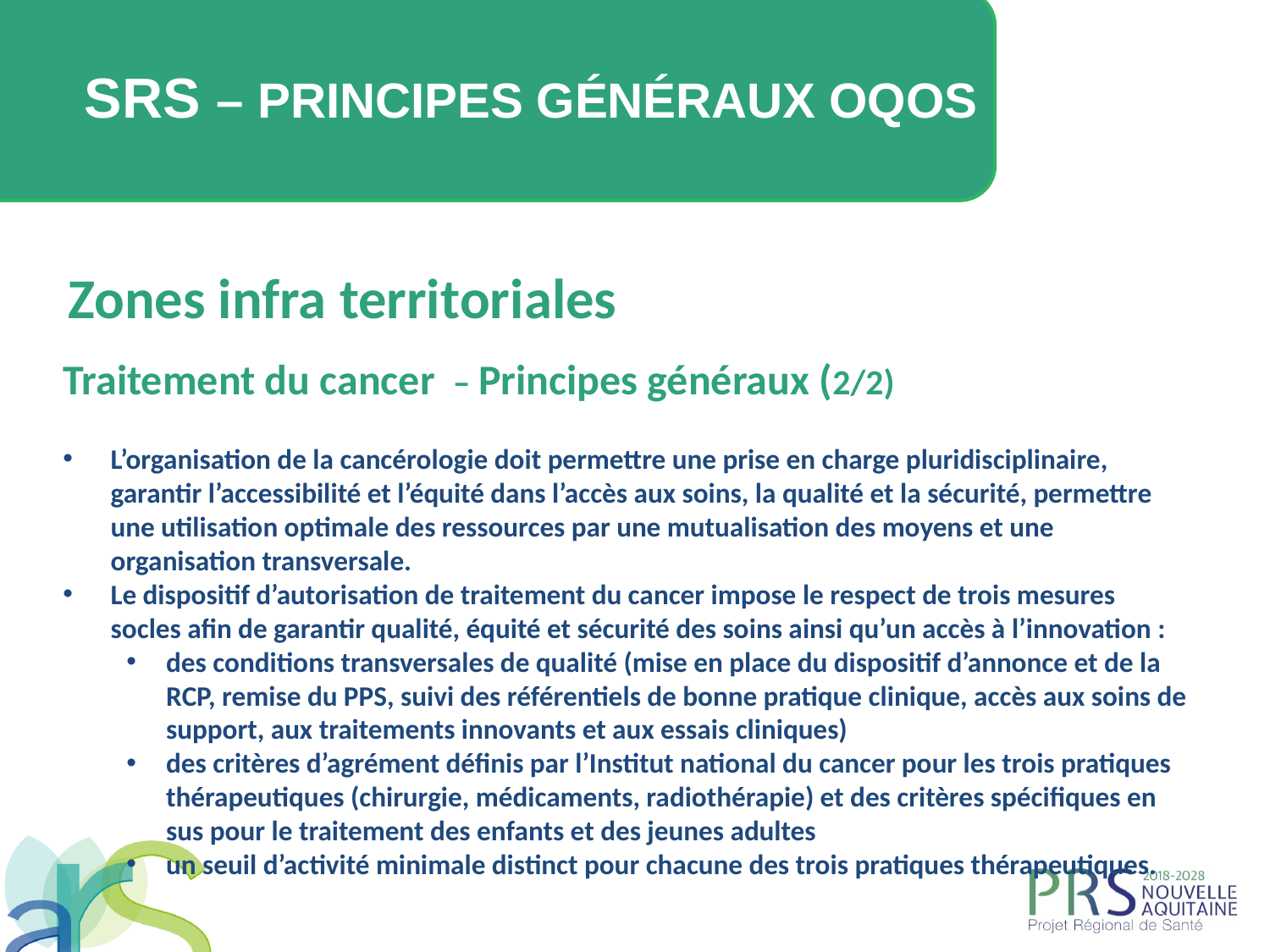

SRS – Principes généraux OQOS
Zones infra territoriales

Traitement du cancer  – Principes généraux (2/2)

L’organisation de la cancérologie doit permettre une prise en charge pluridisciplinaire, garantir l’accessibilité et l’équité dans l’accès aux soins, la qualité et la sécurité, permettre une utilisation optimale des ressources par une mutualisation des moyens et une organisation transversale.
Le dispositif d’autorisation de traitement du cancer impose le respect de trois mesures socles afin de garantir qualité, équité et sécurité des soins ainsi qu’un accès à l’innovation :
des conditions transversales de qualité (mise en place du dispositif d’annonce et de la RCP, remise du PPS, suivi des référentiels de bonne pratique clinique, accès aux soins de support, aux traitements innovants et aux essais cliniques)
des critères d’agrément définis par l’Institut national du cancer pour les trois pratiques thérapeutiques (chirurgie, médicaments, radiothérapie) et des critères spécifiques en sus pour le traitement des enfants et des jeunes adultes
un seuil d’activité minimale distinct pour chacune des trois pratiques thérapeutiques.